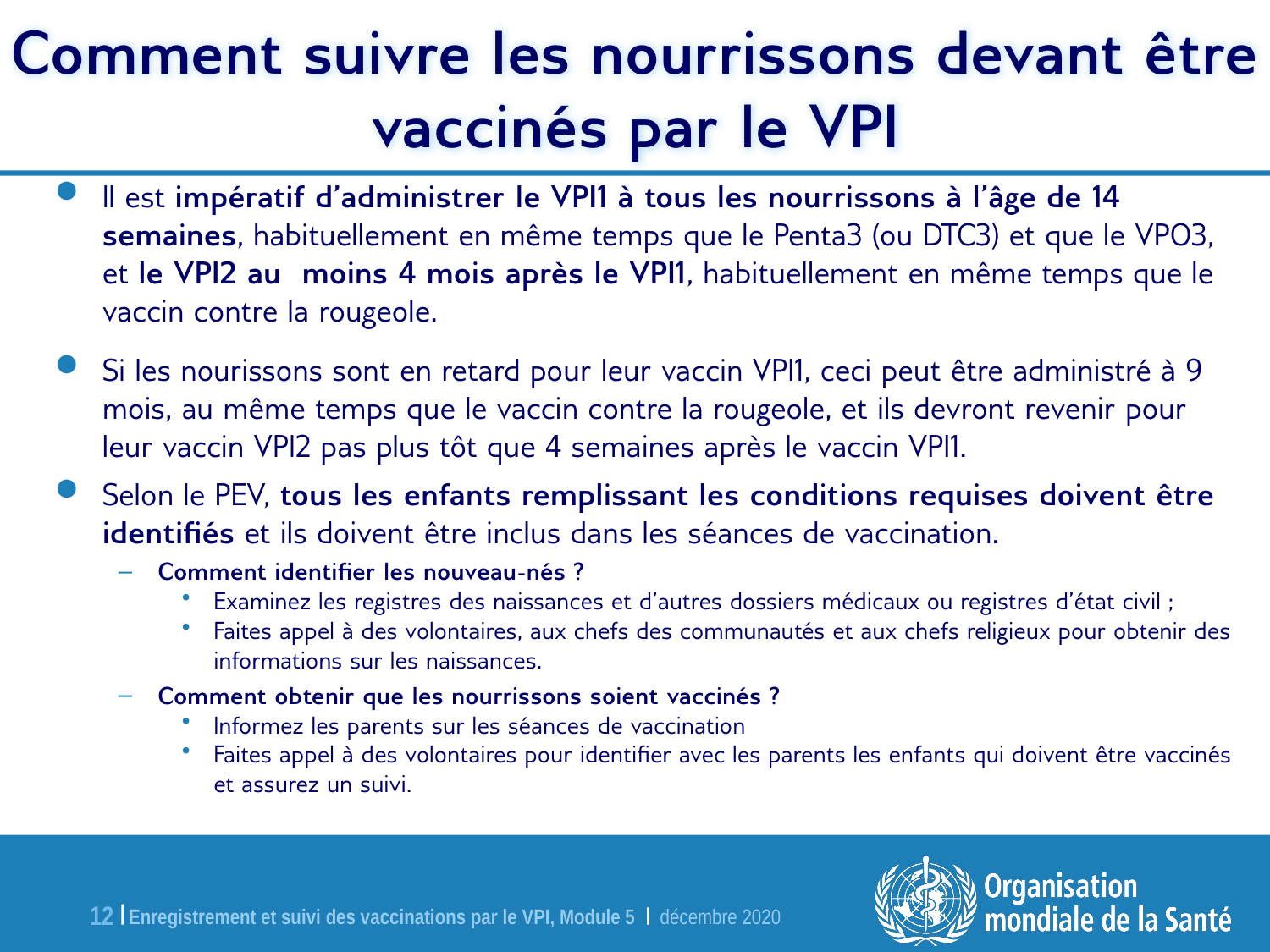

Comment suivre les nourrissons devant être vaccinés par le VPI
Il est impératif d’administrer le VPI1 à tous les nourrissons à l’âge de 14 semaines, habituellement en même temps que le Penta3 (ou DTC3) et que le VPO3, et le VPI2 au  moins 4 mois après le VPI1, habituellement en même temps que le vaccin contre la rougeole.
Si les nourissons sont en retard pour leur vaccin VPI1, ceci peut être administré à 9 mois, au même temps que le vaccin contre la rougeole, et ils devront revenir pour leur vaccin VPI2 pas plus tôt que 4 semaines après le vaccin VPI1.
Selon le PEV, tous les enfants remplissant les conditions requises doivent être identifiés et ils doivent être inclus dans les séances de vaccination.
Comment identifier les nouveau-nés ?
Examinez les registres des naissances et d’autres dossiers médicaux ou registres d’état civil ;
Faites appel à des volontaires, aux chefs des communautés et aux chefs religieux pour obtenir des informations sur les naissances.
Comment obtenir que les nourrissons soient vaccinés ?
Informez les parents sur les séances de vaccination
Faites appel à des volontaires pour identifier avec les parents les enfants qui doivent être vaccinés et assurez un suivi.